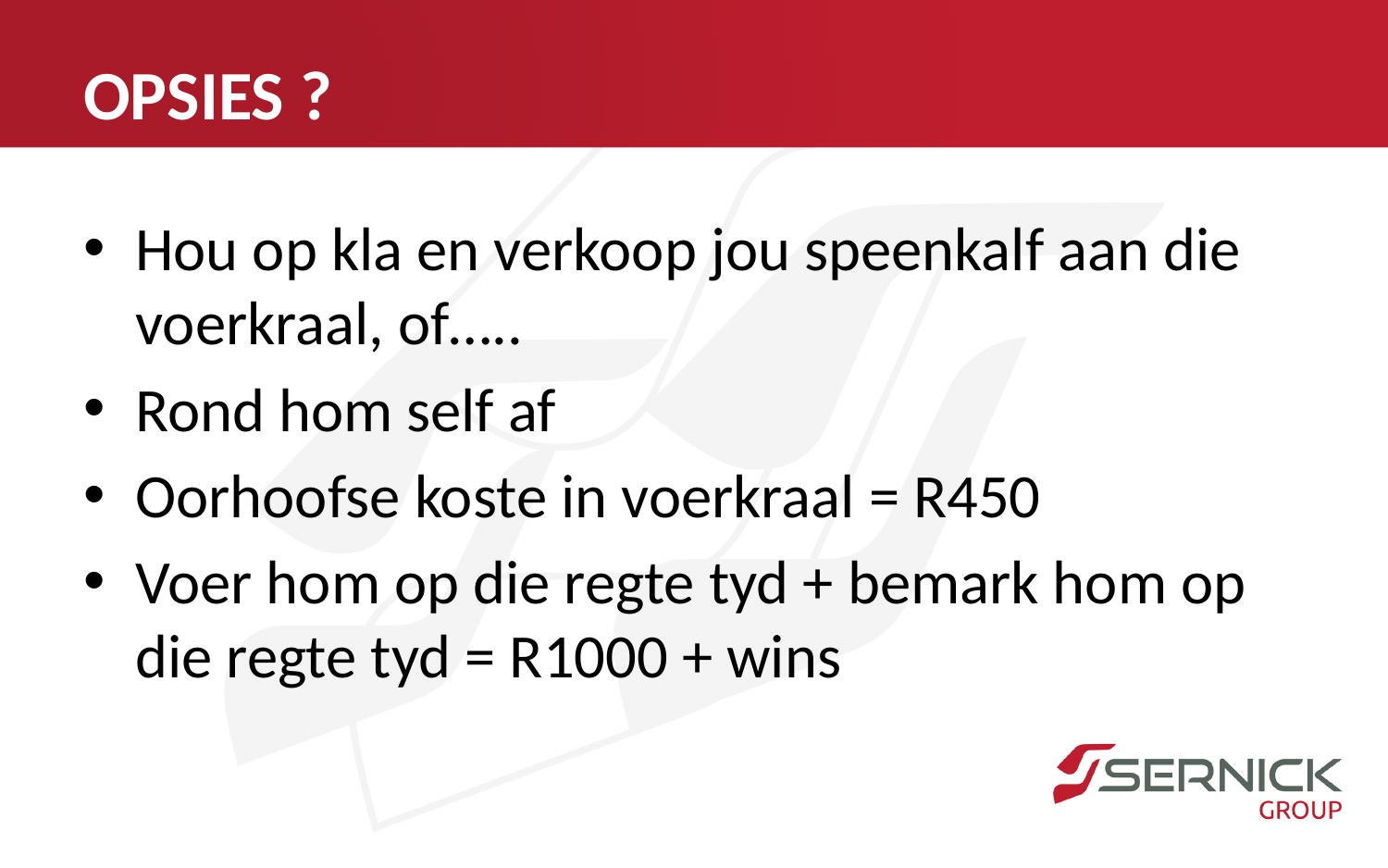

# OPSIES ?
Hou op kla en verkoop jou speenkalf aan die voerkraal, of…..
Rond hom self af
Oorhoofse koste in voerkraal = R450
Voer hom op die regte tyd + bemark hom op die regte tyd = R1000 + wins